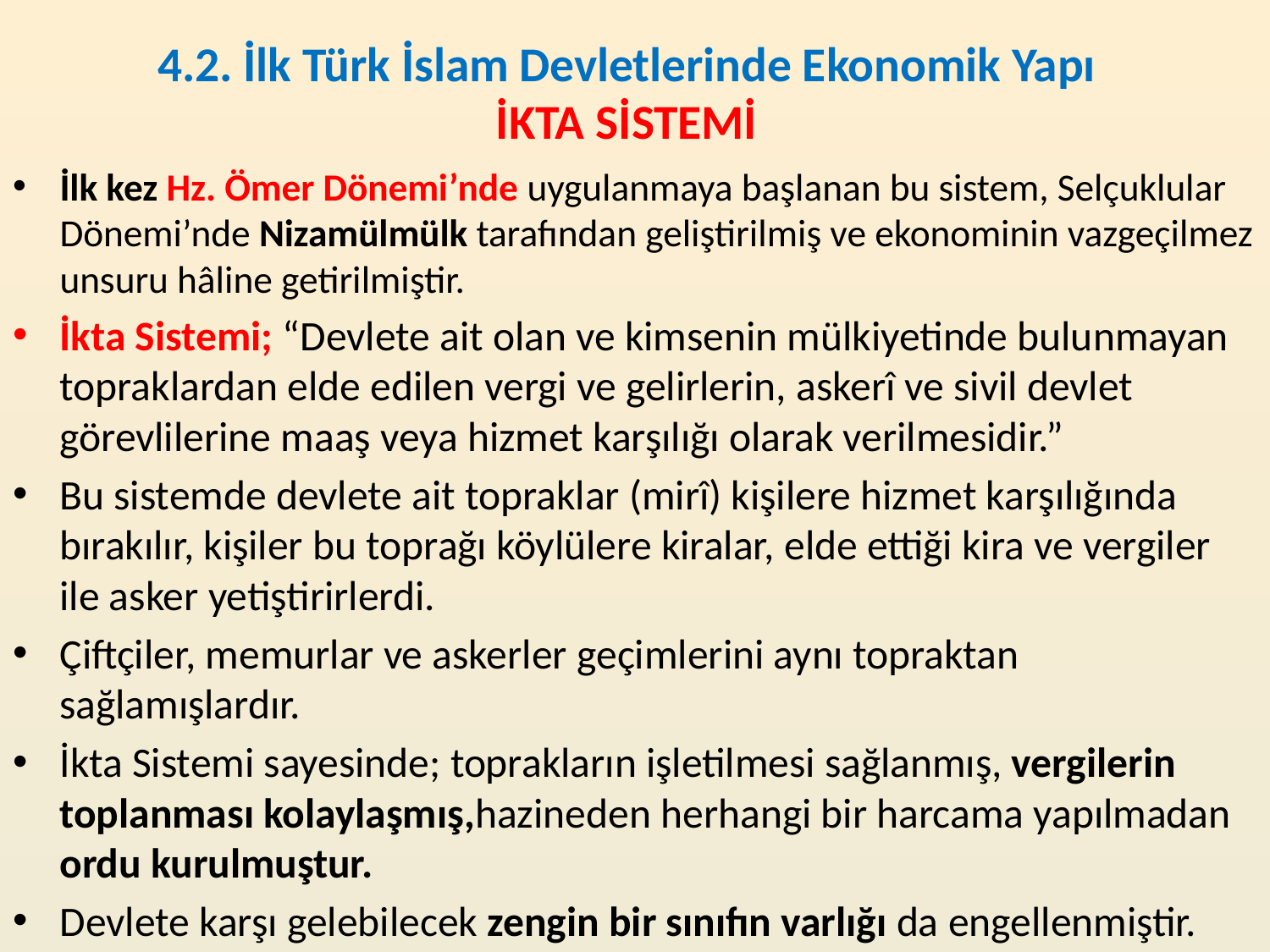

# 4.2. İlk Türk İslam Devletlerinde Ekonomik Yapı İKTA SİSTEMİ
İlk kez Hz. Ömer Dönemi’nde uygulanmaya başlanan bu sistem, Selçuklular Dönemi’nde Nizamülmülk tarafından geliştirilmiş ve ekonominin vazgeçilmez unsuru hâline getirilmiştir.
İkta Sistemi; “Devlete ait olan ve kimsenin mülkiyetinde bulunmayan topraklardan elde edilen vergi ve gelirlerin, askerî ve sivil devlet görevlilerine maaş veya hizmet karşılığı olarak verilmesidir.”
Bu sistemde devlete ait topraklar (mirî) kişilere hizmet karşılığında bırakılır, kişiler bu toprağı köylülere kiralar, elde ettiği kira ve vergiler ile asker yetiştirirlerdi.
Çiftçiler, memurlar ve askerler geçimlerini aynı topraktan sağlamışlardır.
İkta Sistemi sayesinde; toprakların işletilmesi sağlanmış, vergilerin toplanması kolaylaşmış,hazineden herhangi bir harcama yapılmadan ordu kurulmuştur.
Devlete karşı gelebilecek zengin bir sınıfın varlığı da engellenmiştir.